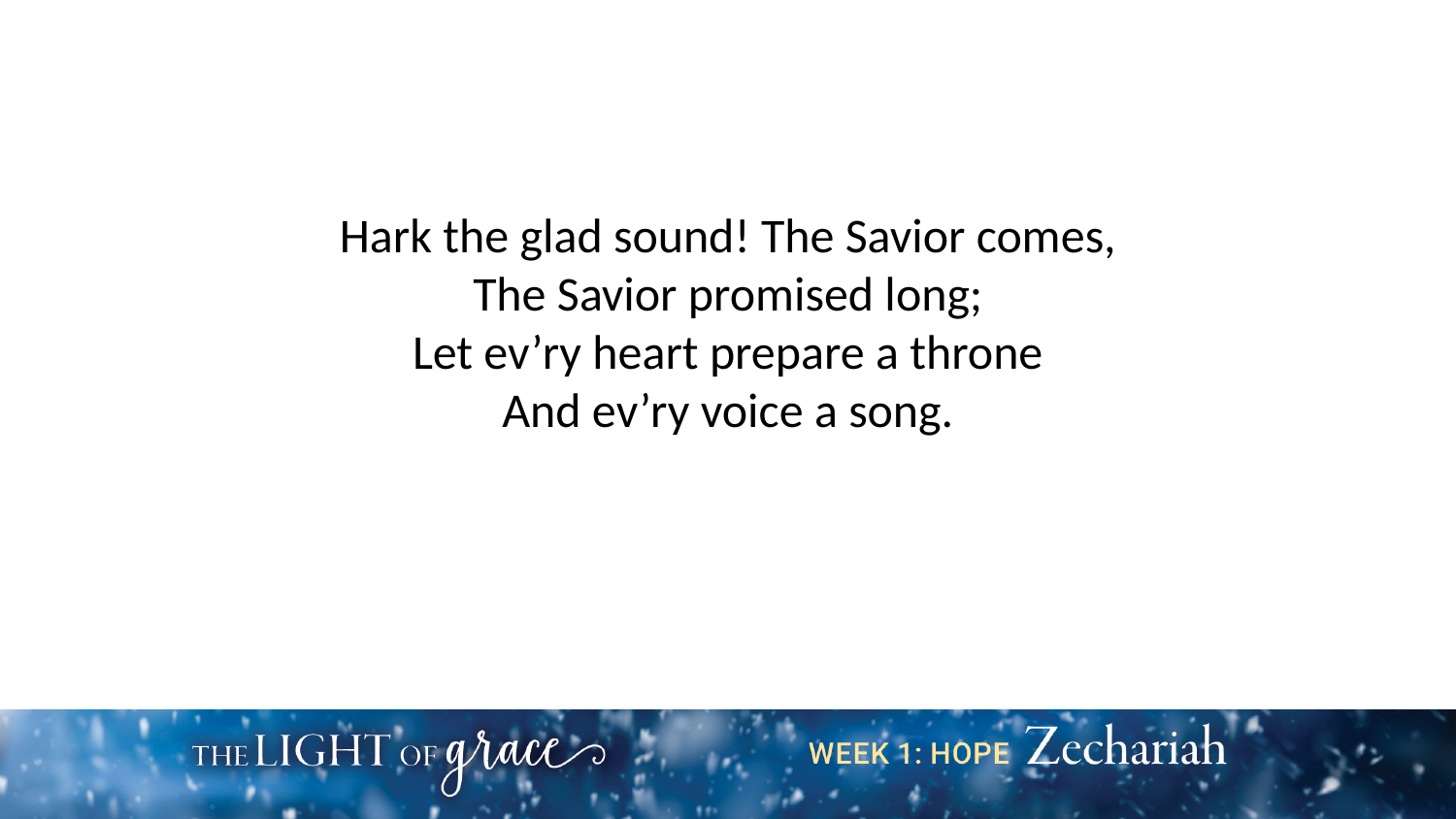

Hark the glad sound! The Savior comes,
The Savior promised long;
Let ev’ry heart prepare a throne
And ev’ry voice a song.